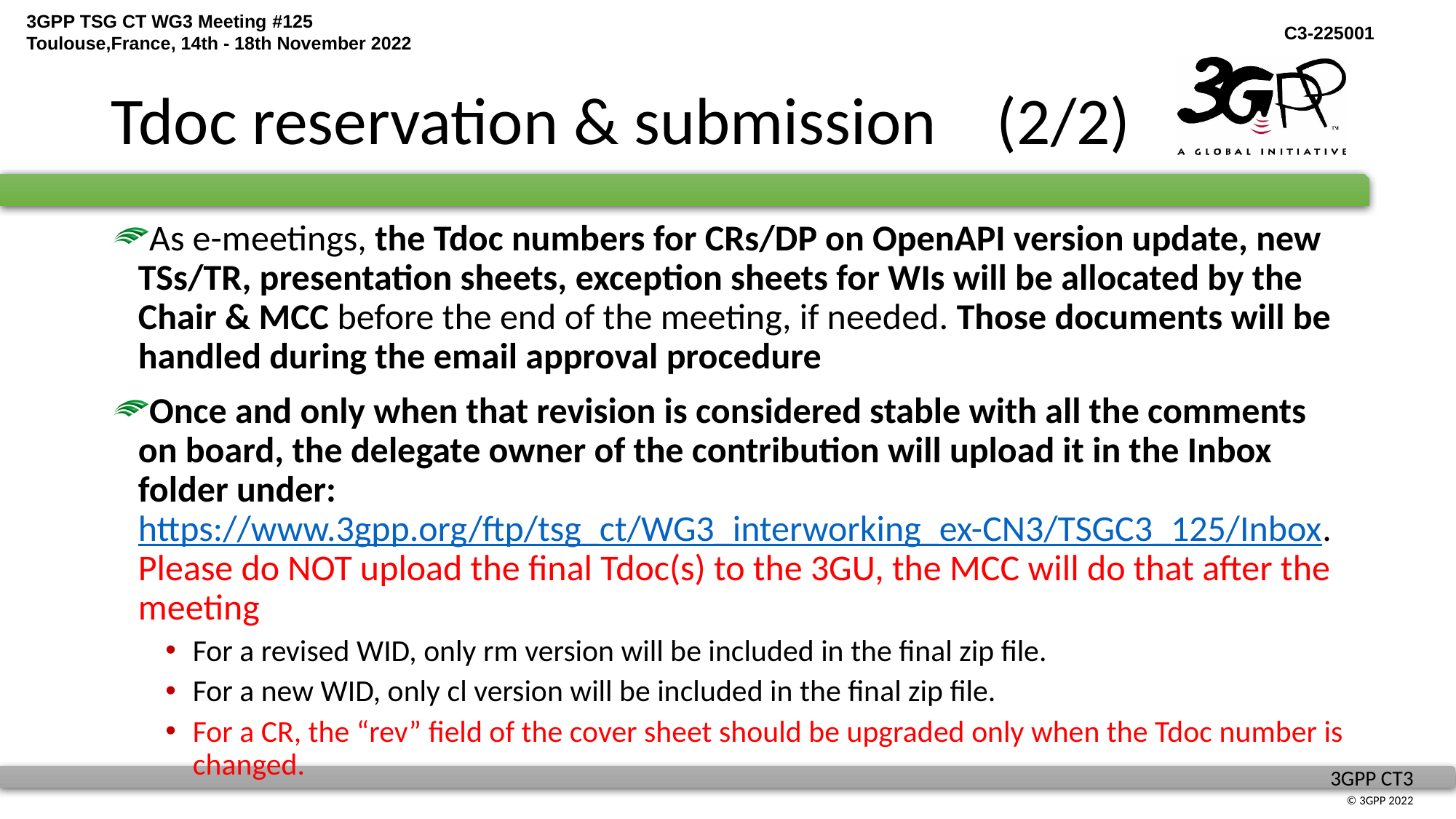

# Tdoc reservation & submission    (2/2)
As e-meetings, the Tdoc numbers for CRs/DP on OpenAPI version update, new TSs/TR, presentation sheets, exception sheets for WIs will be allocated by the Chair & MCC before the end of the meeting, if needed. Those documents will be handled during the email approval procedure
Once and only when that revision is considered stable with all the comments on board, the delegate owner of the contribution will upload it in the Inbox folder under: https://www.3gpp.org/ftp/tsg_ct/WG3_interworking_ex-CN3/TSGC3_125/Inbox. Please do NOT upload the final Tdoc(s) to the 3GU, the MCC will do that after the meeting
For a revised WID, only rm version will be included in the final zip file.
For a new WID, only cl version will be included in the final zip file.
For a CR, the “rev” field of the cover sheet should be upgraded only when the Tdoc number is changed.